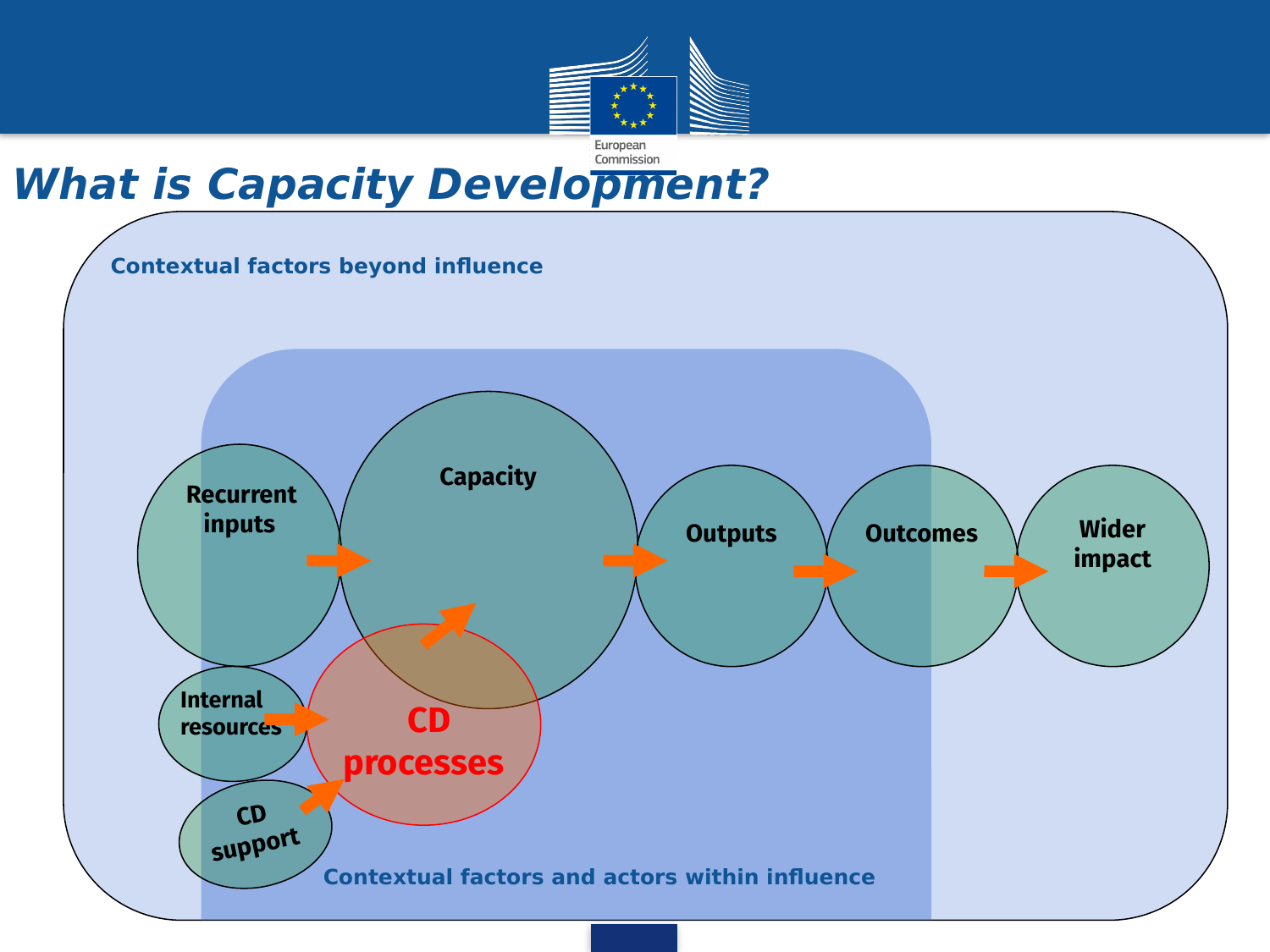

What is Capacity Development?
Contextual factors beyond influence

         Contextual factors and actors within influence

Capacity
 Recurrent inputs

Outputs

Outcomes

Wider impact

  CD processes
Internal resources

CD support